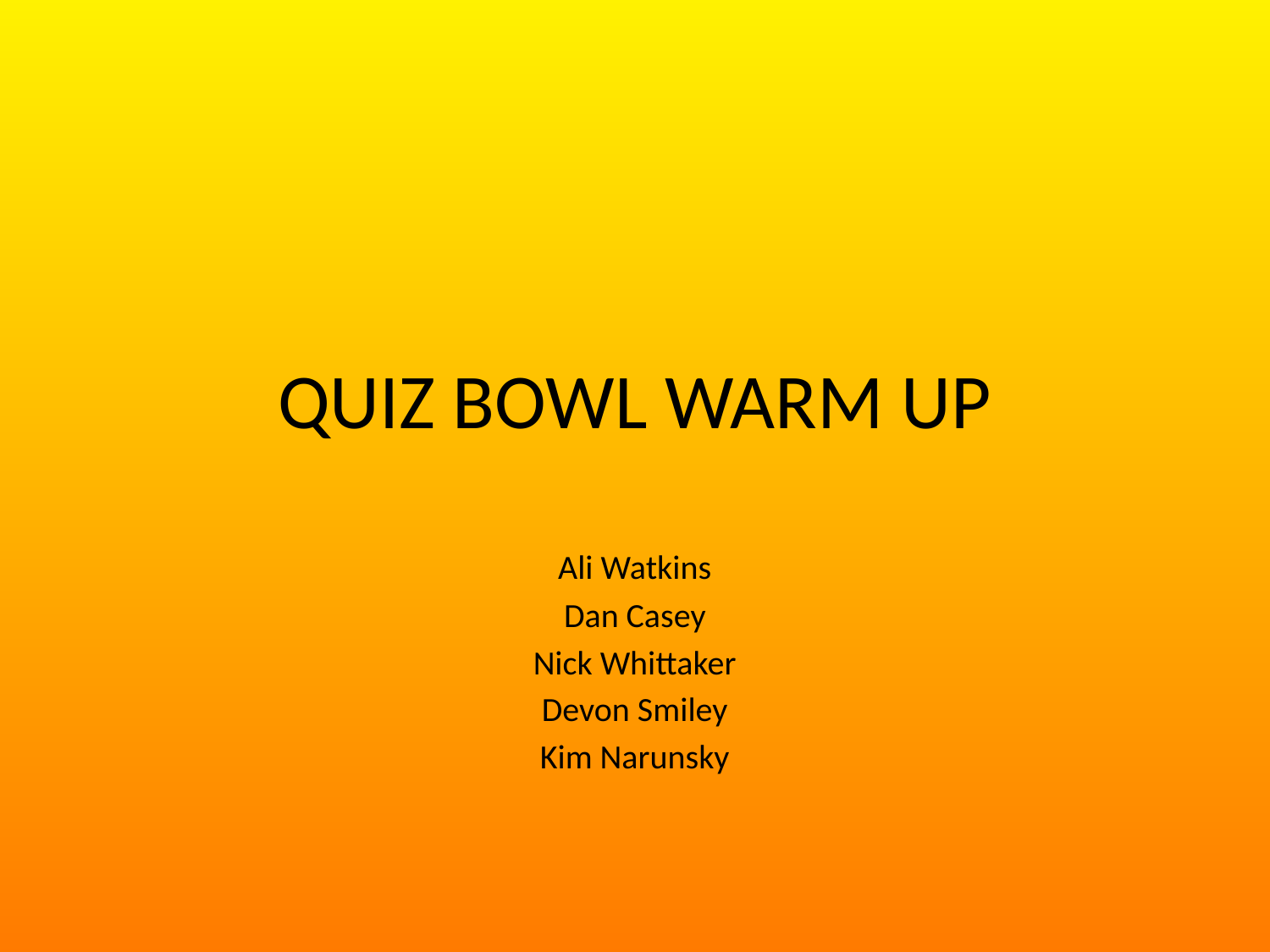

# QUIZ BOWL WARM UP
Ali Watkins
Dan Casey
Nick Whittaker
Devon Smiley
Kim Narunsky